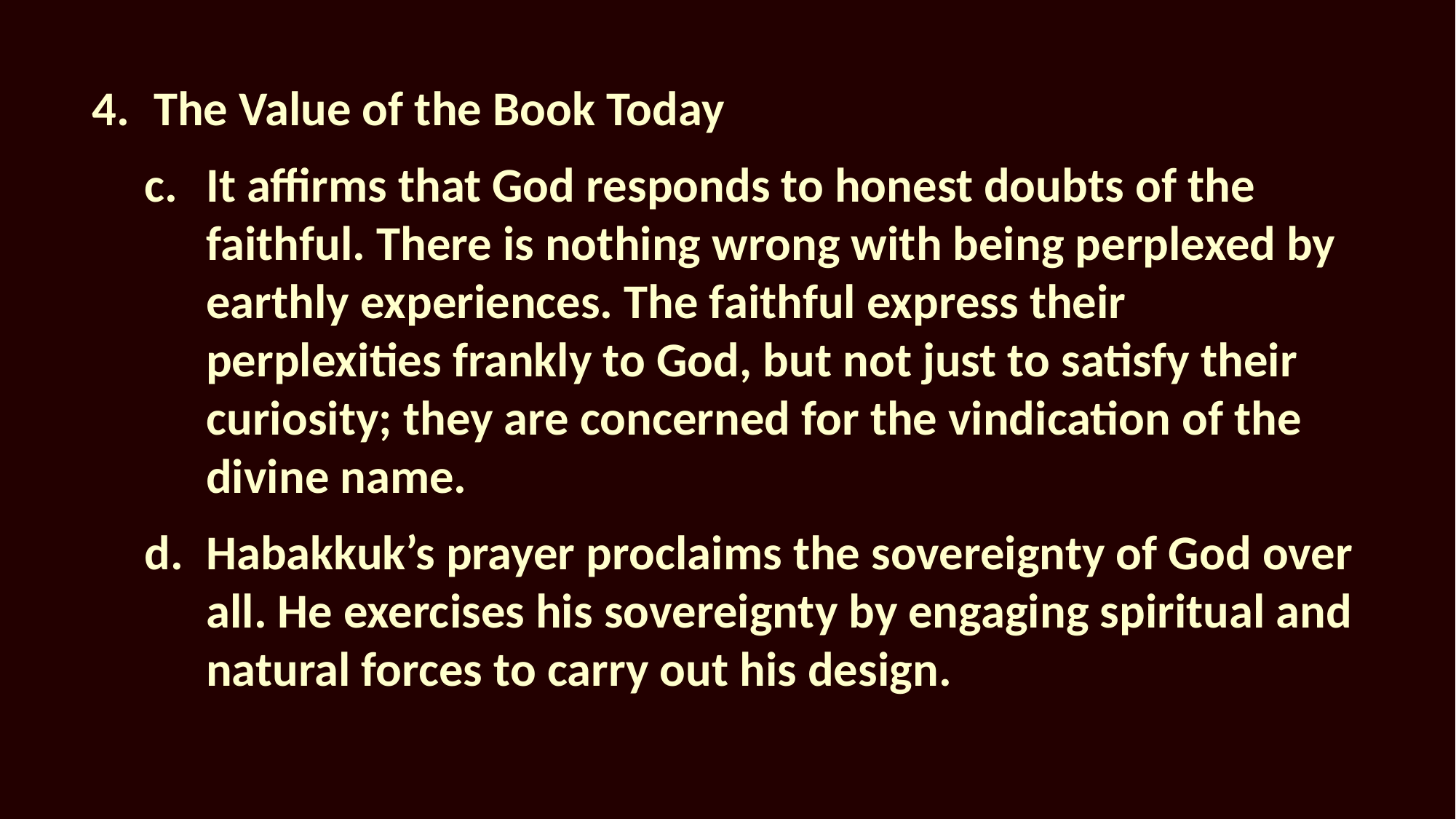

The Value of the Book Today
It affirms that God responds to honest doubts of the faithful. There is nothing wrong with being perplexed by earthly experiences. The faithful express their perplexities frankly to God, but not just to satisfy their curiosity; they are concerned for the vindication of the divine name.
Habakkuk’s prayer proclaims the sovereignty of God over all. He exercises his sovereignty by engaging spiritual and natural forces to carry out his design.